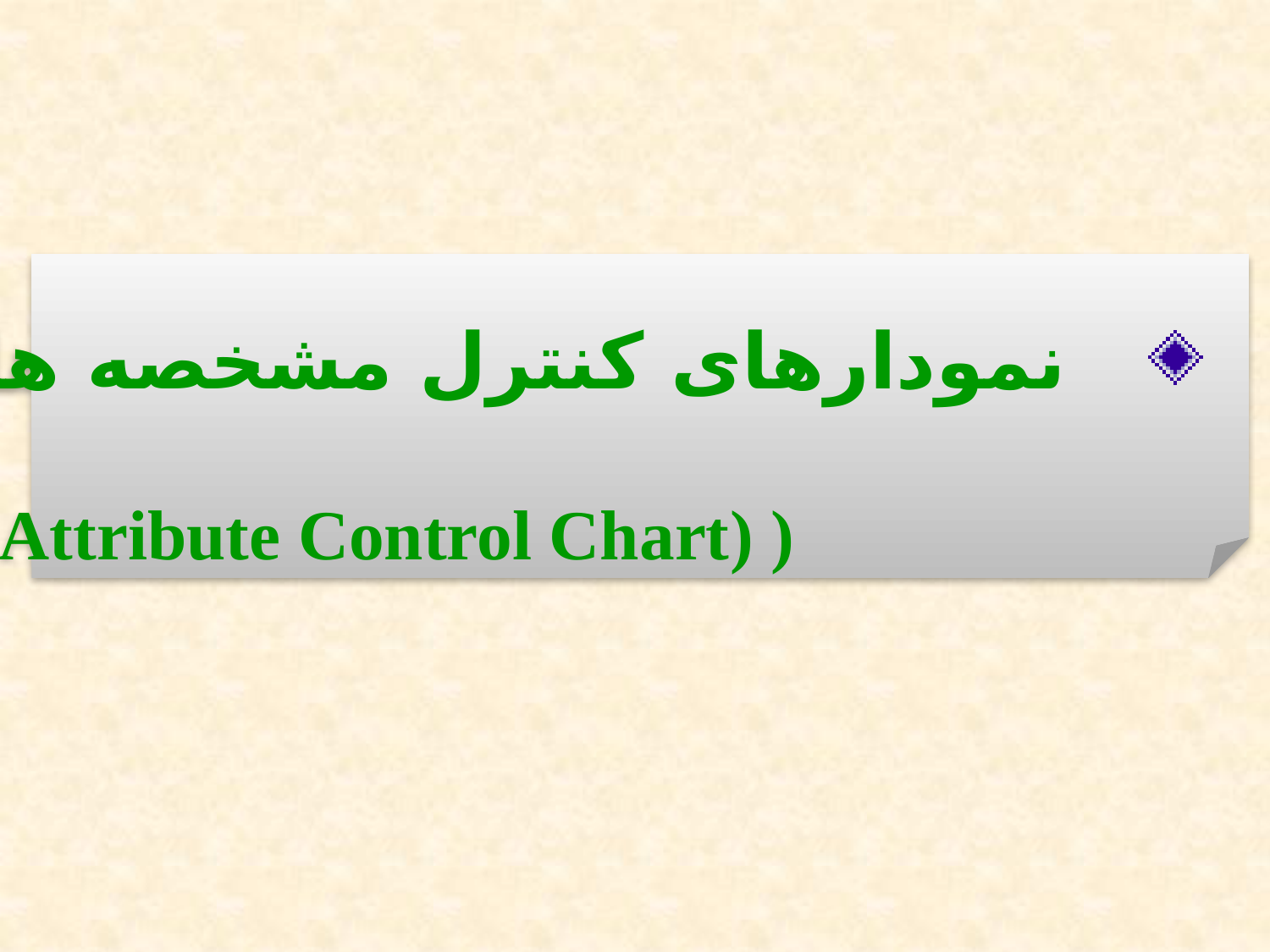

نمودارهای کنترل مشخصه های وصفی
( (Attribute Control Chart